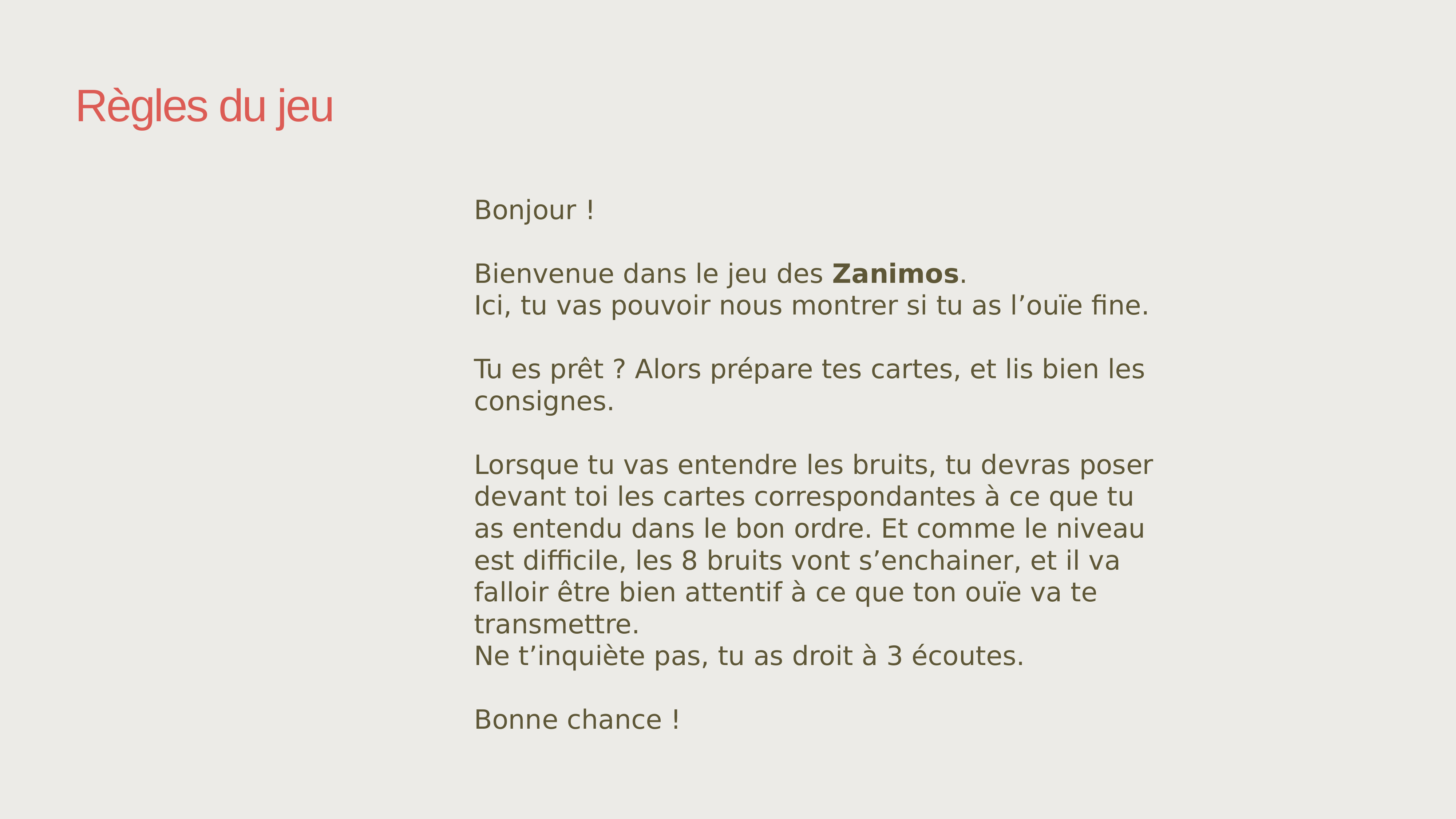

# Règles du jeu
Bonjour !

Bienvenue dans le jeu des Zanimos.
Ici, tu vas pouvoir nous montrer si tu as l’ouïe fine.

Tu es prêt ? Alors prépare tes cartes, et lis bien les consignes.

Lorsque tu vas entendre les bruits, tu devras poser devant toi les cartes correspondantes à ce que tu as entendu dans le bon ordre. Et comme le niveau est difficile, les 8 bruits vont s’enchainer, et il va falloir être bien attentif à ce que ton ouïe va te transmettre.
Ne t’inquiète pas, tu as droit à 3 écoutes.

Bonne chance !